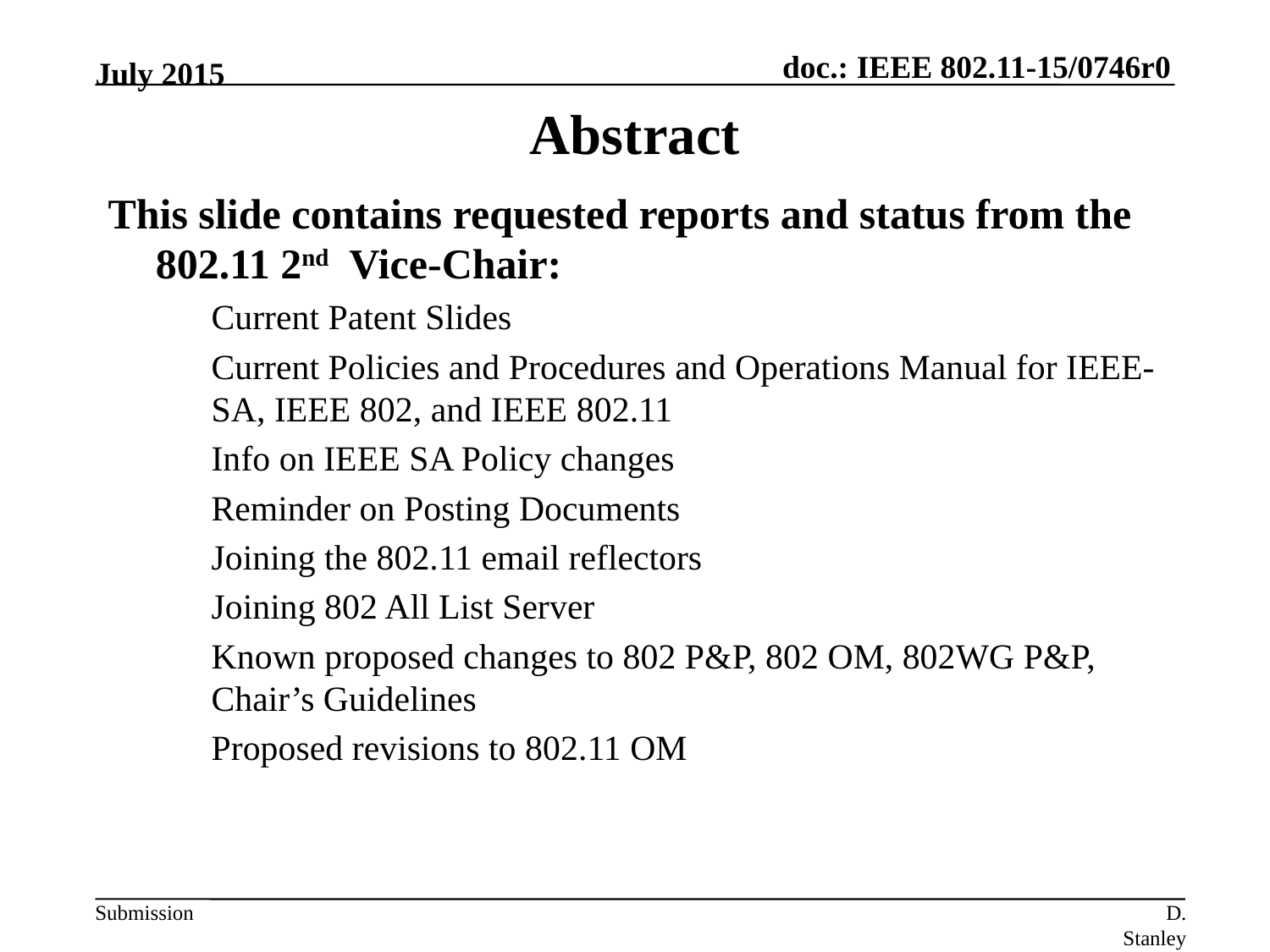

July 2015
# Abstract
This slide contains requested reports and status from the 802.11 2nd  Vice-Chair:
	Current Patent Slides
	Current Policies and Procedures and Operations Manual for IEEE-SA, IEEE 802, and IEEE 802.11
	Info on IEEE SA Policy changes
	Reminder on Posting Documents
	Joining the 802.11 email reflectors
	Joining 802 All List Server
	Known proposed changes to 802 P&P, 802 OM, 802WG P&P, Chair’s Guidelines
	Proposed revisions to 802.11 OM

D. Stanley HP-Aruba Networks